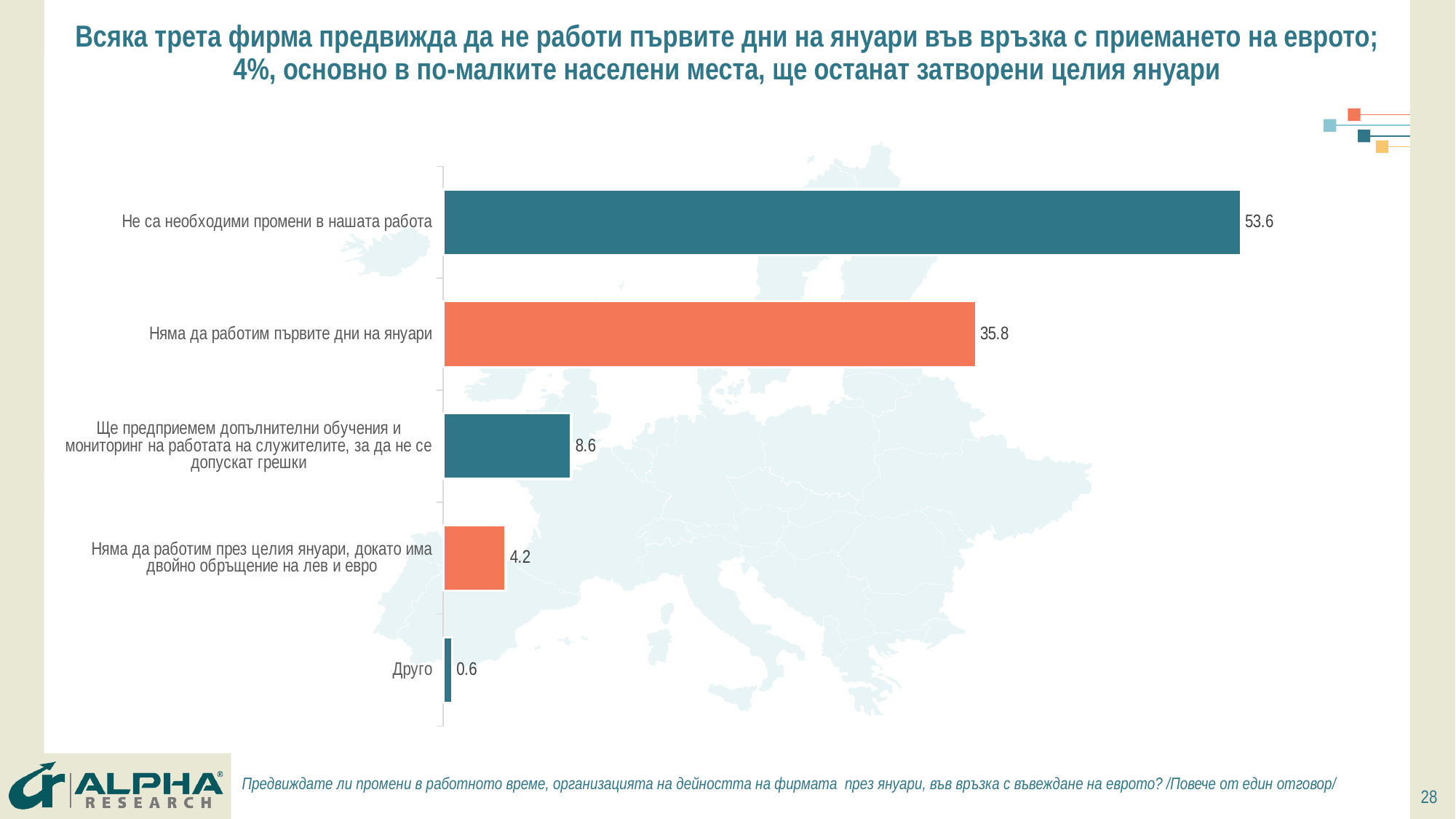

# Всяка трета фирма предвижда да не работи първите дни на януари във връзка с приемането на еврото; 4%, основно в по-малките населени места, ще останат затворени целия януари

### Chart

| Category | Sales |
|---|---|
| Не са необходими промени в нашата работа | 53.6 |
| Няма да работим първите дни на януари | 35.8 |
| Ще предприемем допълнителни обучения и мониторинг на работата на служителите, за да не се допускат грешки | 8.6 |
| Няма да работим през целия януари, докато има двойно обръщение на лев и евро | 4.2 |
| Друго | 0.6 |
Предвиждате ли промени в работното време, организацията на дейността на фирмата  през януари, във връзка с въвеждане на еврото? /Повече от един отговор/
28